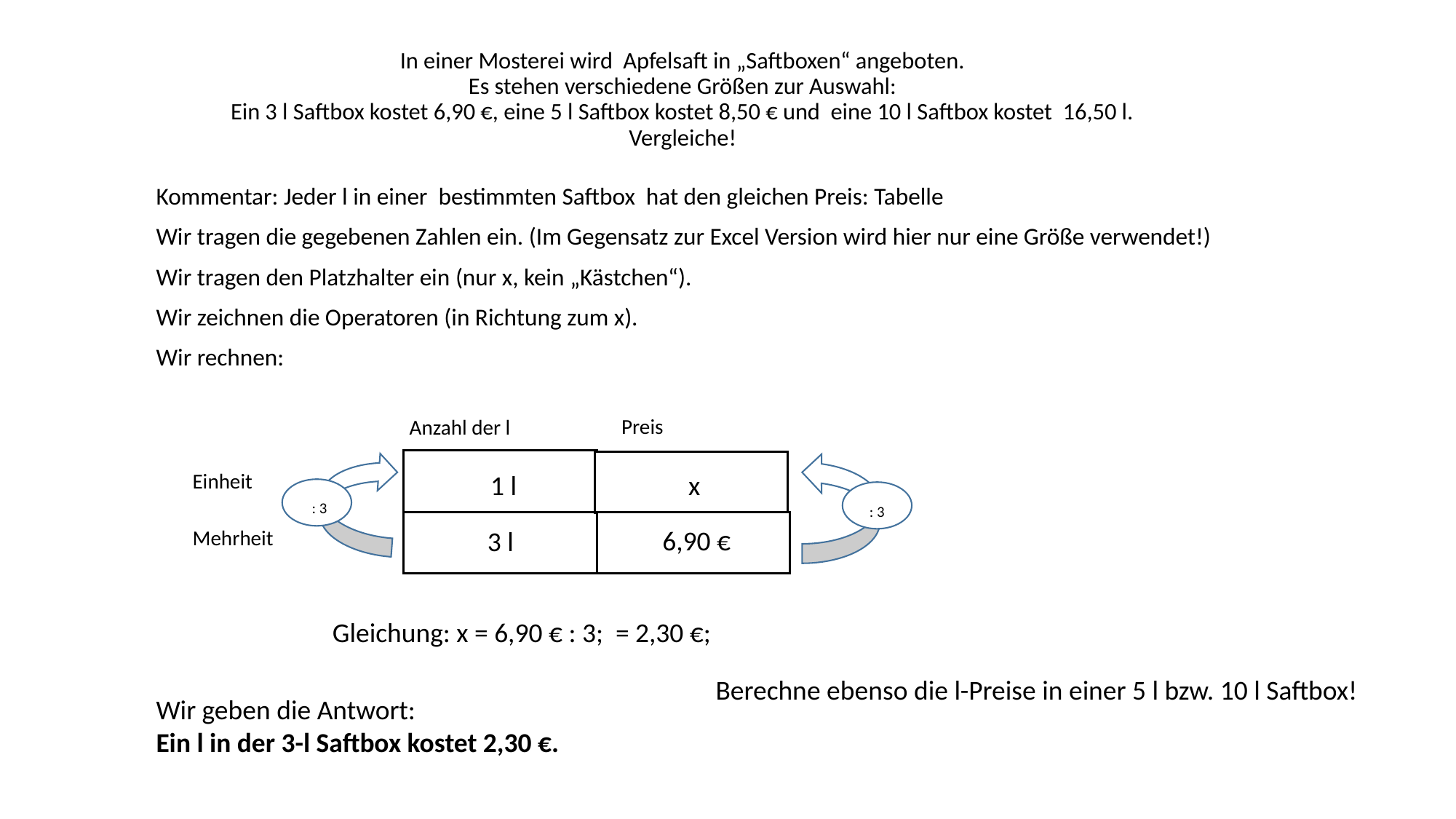

# In einer Mosterei wird  Apfelsaft in „Saftboxen“ angeboten. Es stehen verschiedene Größen zur Auswahl: Ein 3 l Saftbox kostet 6,90 €, eine 5 l Saftbox kostet 8,50 € und  eine 10 l Saftbox kostet  16,50 l. Vergleiche!
Kommentar: Jeder l in einer  bestimmten Saftbox  hat den gleichen Preis: Tabelle
Wir tragen die gegebenen Zahlen ein. (Im Gegensatz zur Excel Version wird hier nur eine Größe verwendet!)
Wir tragen den Platzhalter ein (nur x, kein „Kästchen“).

Wir zeichnen die Operatoren (in Richtung zum x).
Wir rechnen:
Preis
Anzahl der l

Einheit
1 l
 x

 : 3

 : 3

 6,90 €
Mehrheit
3 l
Gleichung: x = 6,90 € : 3;  = 2,30 €;
Berechne ebenso die l-Preise in einer 5 l bzw. 10 l Saftbox!
Wir geben die Antwort:
Ein l in der 3-l Saftbox kostet 2,30 €.